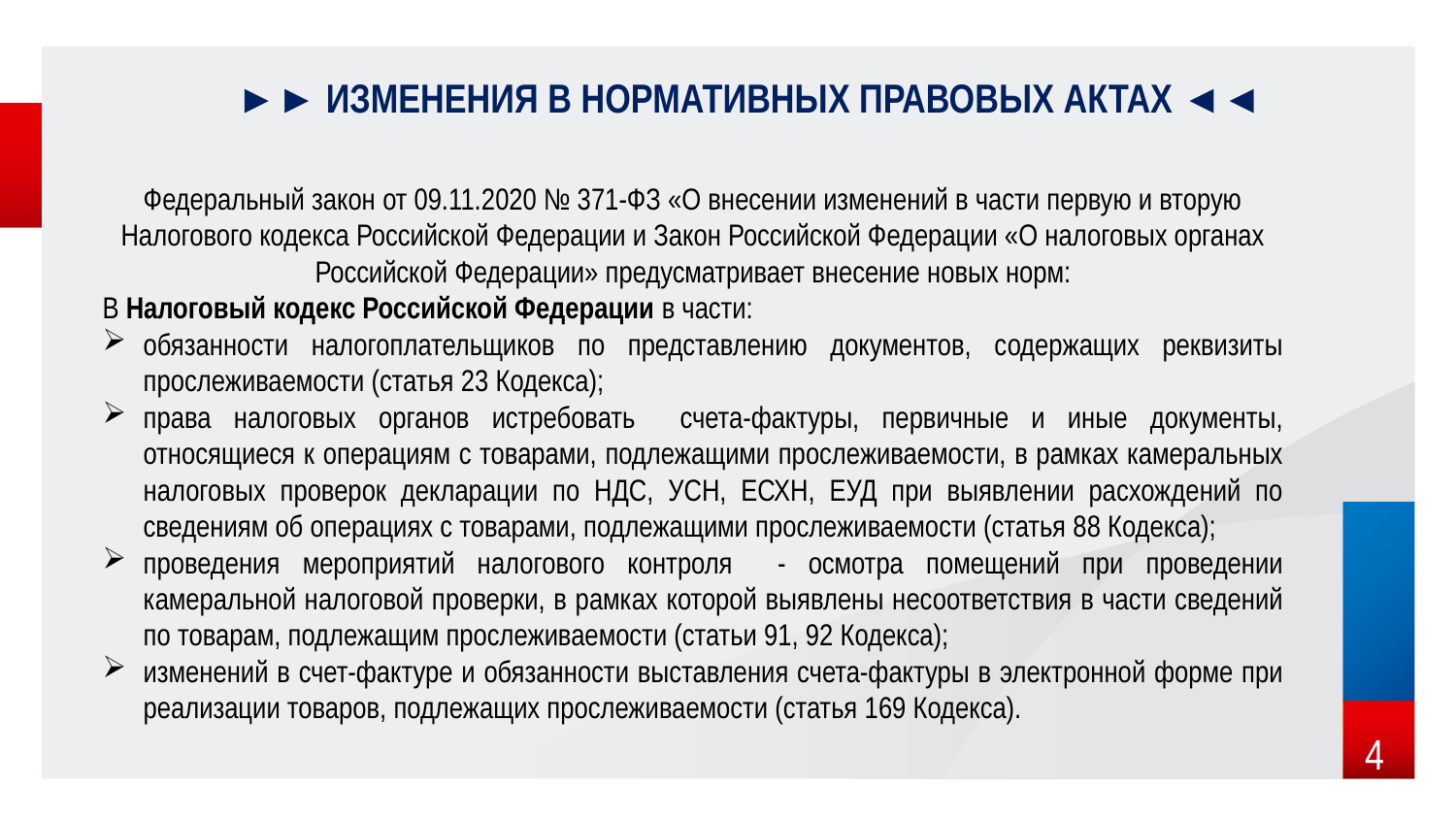

# ►► ИЗМЕНЕНИЯ В Нормативных Правовых Актах ◄◄
Федеральный закон от 09.11.2020 № 371-ФЗ «О внесении изменений в части первую и вторую Налогового кодекса Российской Федерации и Закон Российской Федерации «О налоговых органах Российской Федерации» предусматривает внесение новых норм:
В Налоговый кодекс Российской Федерации в части:
обязанности налогоплательщиков по представлению документов, содержащих реквизиты прослеживаемости (статья 23 Кодекса);
права налоговых органов истребовать  счета-фактуры, первичные и иные документы, относящиеся к операциям с товарами, подлежащими прослеживаемости, в рамках камеральных налоговых проверок декларации по НДС, УСН, ЕСХН, ЕУД при выявлении расхождений по сведениям об операциях с товарами, подлежащими прослеживаемости (статья 88 Кодекса);
проведения мероприятий налогового контроля  - осмотра помещений при проведении камеральной налоговой проверки, в рамках которой выявлены несоответствия в части сведений по товарам, подлежащим прослеживаемости (статьи 91, 92 Кодекса);
изменений в счет-фактуре и обязанности выставления счета-фактуры в электронной форме при реализации товаров, подлежащих прослеживаемости (статья 169 Кодекса).
4